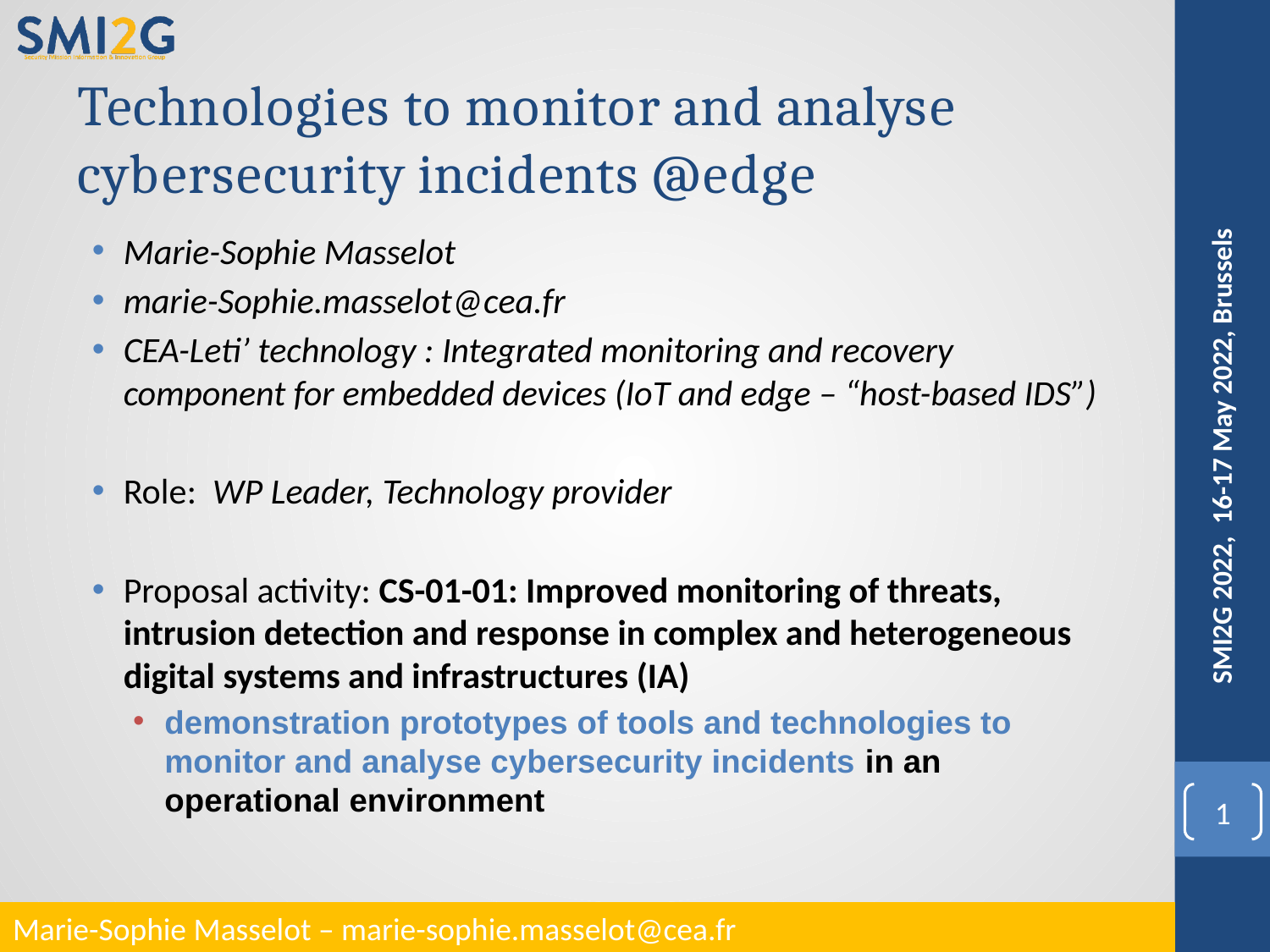

# Technologies to monitor and analyse cybersecurity incidents @edge
Marie-Sophie Masselot
marie-Sophie.masselot@cea.fr
CEA-Leti’ technology : Integrated monitoring and recovery component for embedded devices (IoT and edge – “host-based IDS”)

Role:  WP Leader, Technology provider

Proposal activity: CS-01-01: Improved monitoring of threats, intrusion detection and response in complex and heterogeneous digital systems and infrastructures (IA)
demonstration prototypes of tools and technologies to monitor and analyse cybersecurity incidents in an operational environment

SMI2G 2022,  16-17 May 2022, Brussels
1
Marie-Sophie Masselot – marie-sophie.masselot@cea.fr